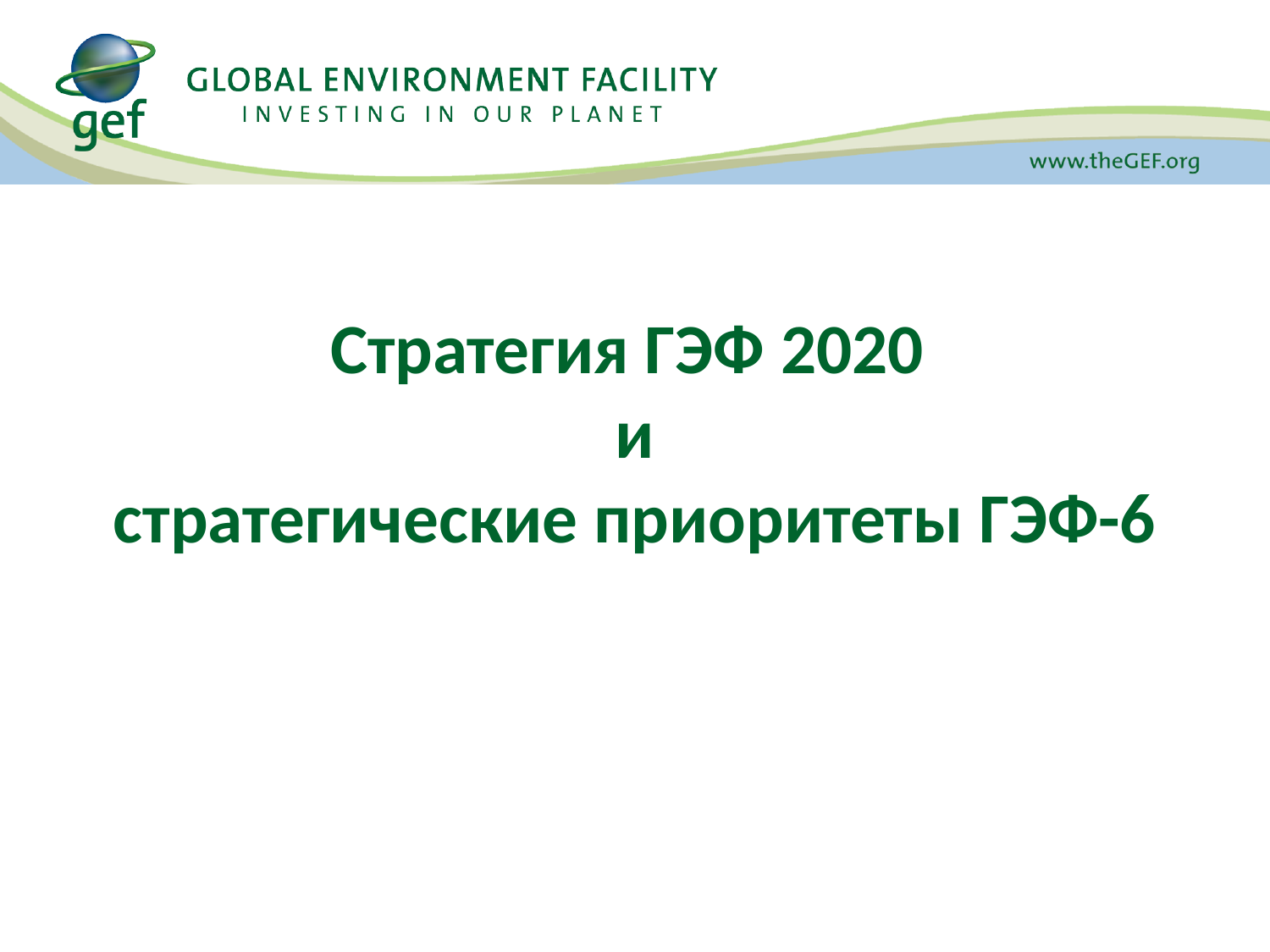

# Стратегия ГЭФ 2020 и стратегические приоритеты ГЭФ-6